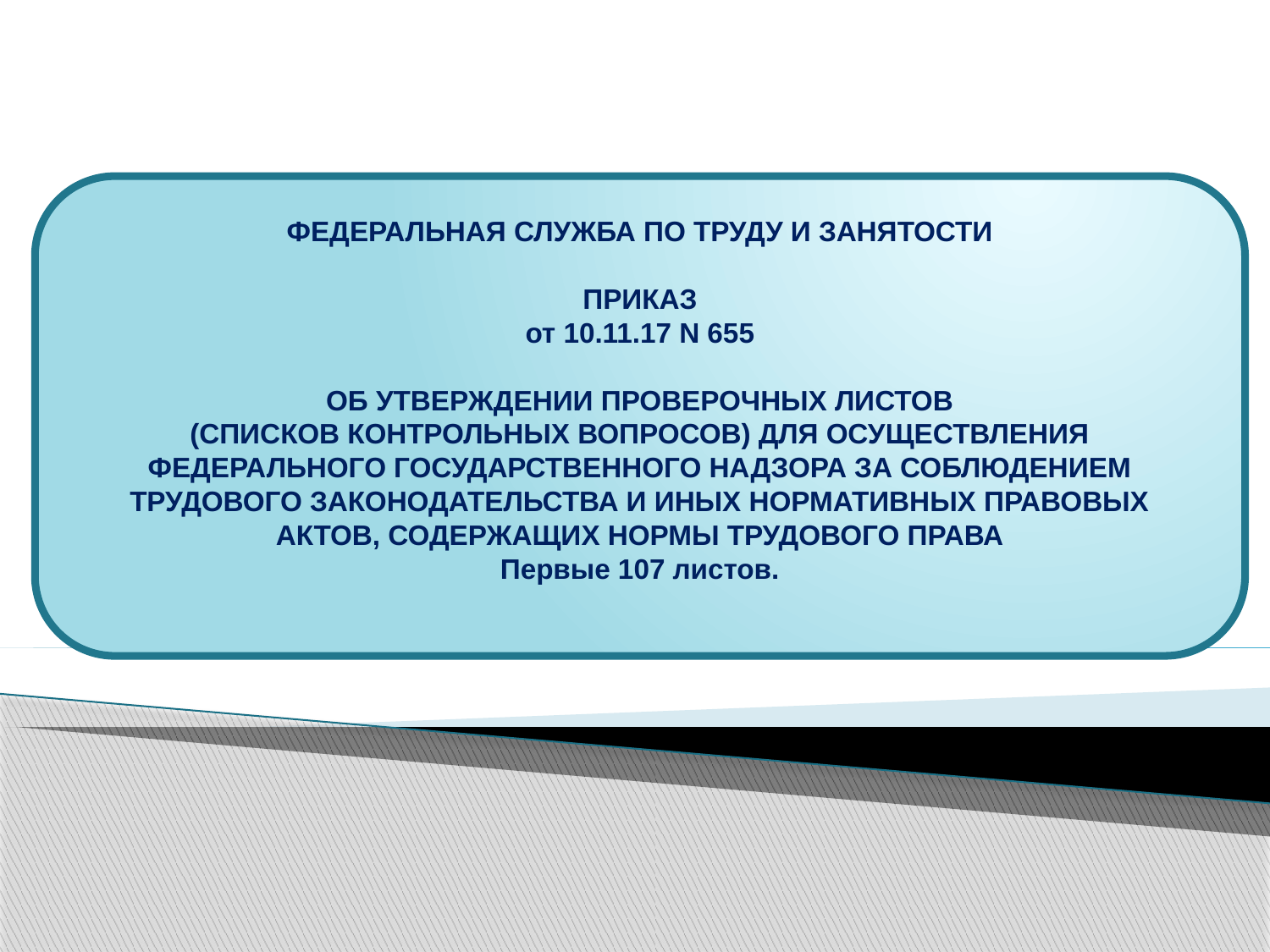

ФЕДЕРАЛЬНАЯ СЛУЖБА ПО ТРУДУ И ЗАНЯТОСТИ
ПРИКАЗ
от 10.11.17 N 655
ОБ УТВЕРЖДЕНИИ ПРОВЕРОЧНЫХ ЛИСТОВ
(СПИСКОВ КОНТРОЛЬНЫХ ВОПРОСОВ) ДЛЯ ОСУЩЕСТВЛЕНИЯ
ФЕДЕРАЛЬНОГО ГОСУДАРСТВЕННОГО НАДЗОРА ЗА СОБЛЮДЕНИЕМ
ТРУДОВОГО ЗАКОНОДАТЕЛЬСТВА И ИНЫХ НОРМАТИВНЫХ ПРАВОВЫХ
АКТОВ, СОДЕРЖАЩИХ НОРМЫ ТРУДОВОГО ПРАВА
Первые 107 листов.